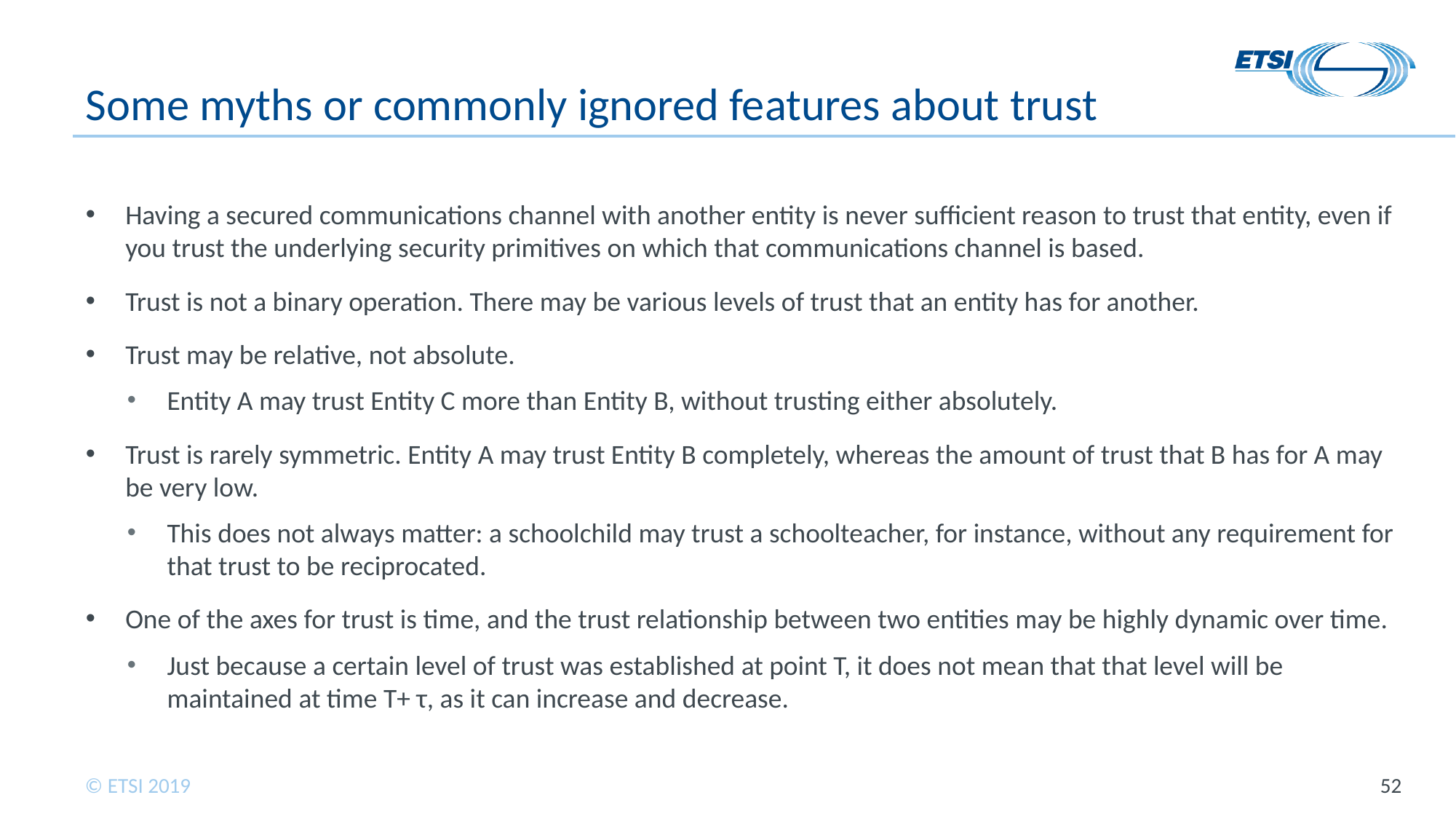

# Some myths or commonly ignored features about trust
Having a secured communications channel with another entity is never sufficient reason to trust that entity, even if you trust the underlying security primitives on which that communications channel is based.
Trust is not a binary operation. There may be various levels of trust that an entity has for another.
Trust may be relative, not absolute.
Entity A may trust Entity C more than Entity B, without trusting either absolutely.
Trust is rarely symmetric. Entity A may trust Entity B completely, whereas the amount of trust that B has for A may be very low.
This does not always matter: a schoolchild may trust a schoolteacher, for instance, without any requirement for that trust to be reciprocated.
One of the axes for trust is time, and the trust relationship between two entities may be highly dynamic over time.
Just because a certain level of trust was established at point T, it does not mean that that level will be maintained at time T+ τ, as it can increase and decrease.